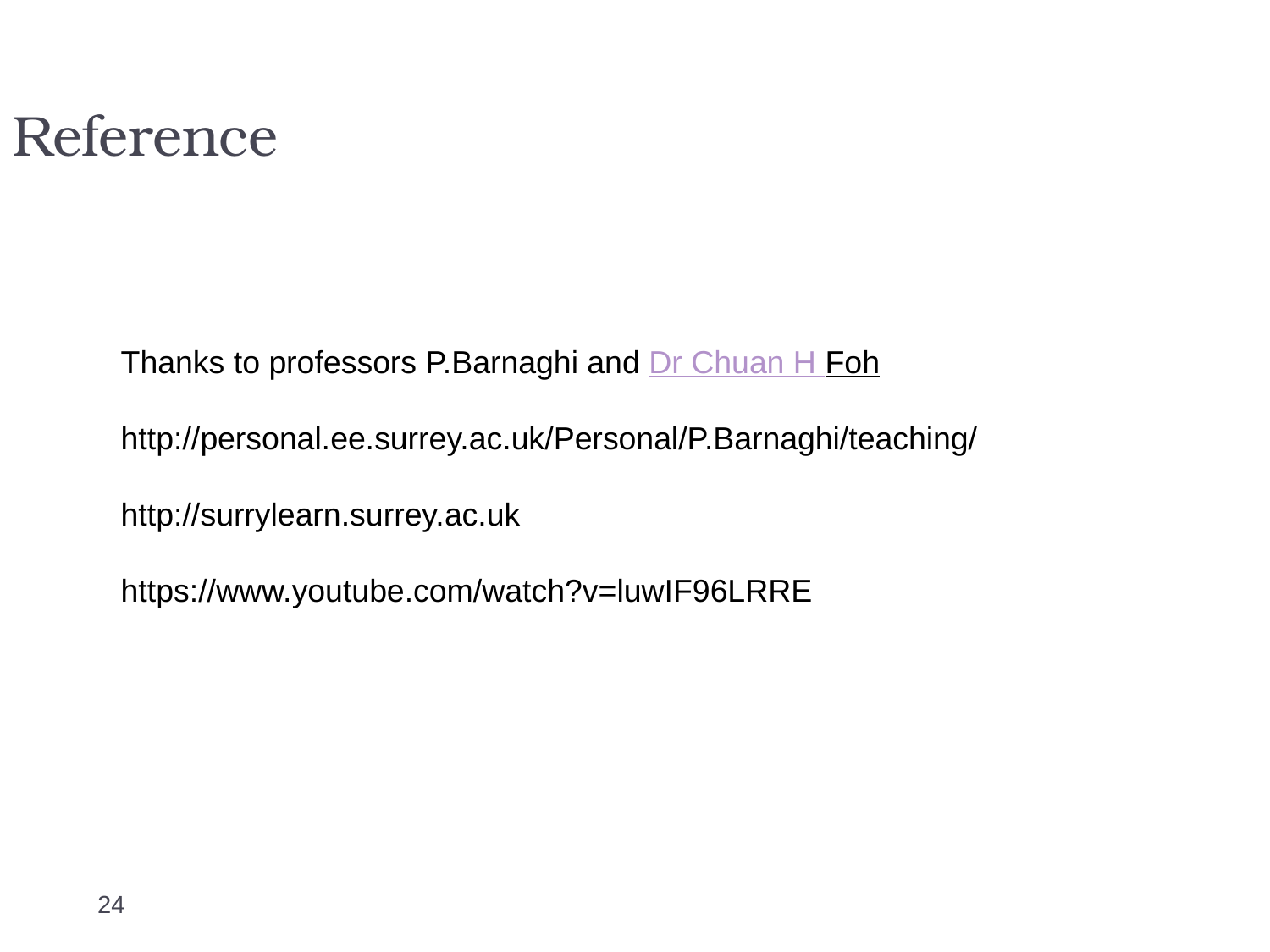

Reference
Thanks to professors P.Barnaghi and Dr Chuan H Foh

http://personal.ee.surrey.ac.uk/Personal/P.Barnaghi/teaching/

http://surrylearn.surrey.ac.uk

https://www.youtube.com/watch?v=luwIF96LRRE

24